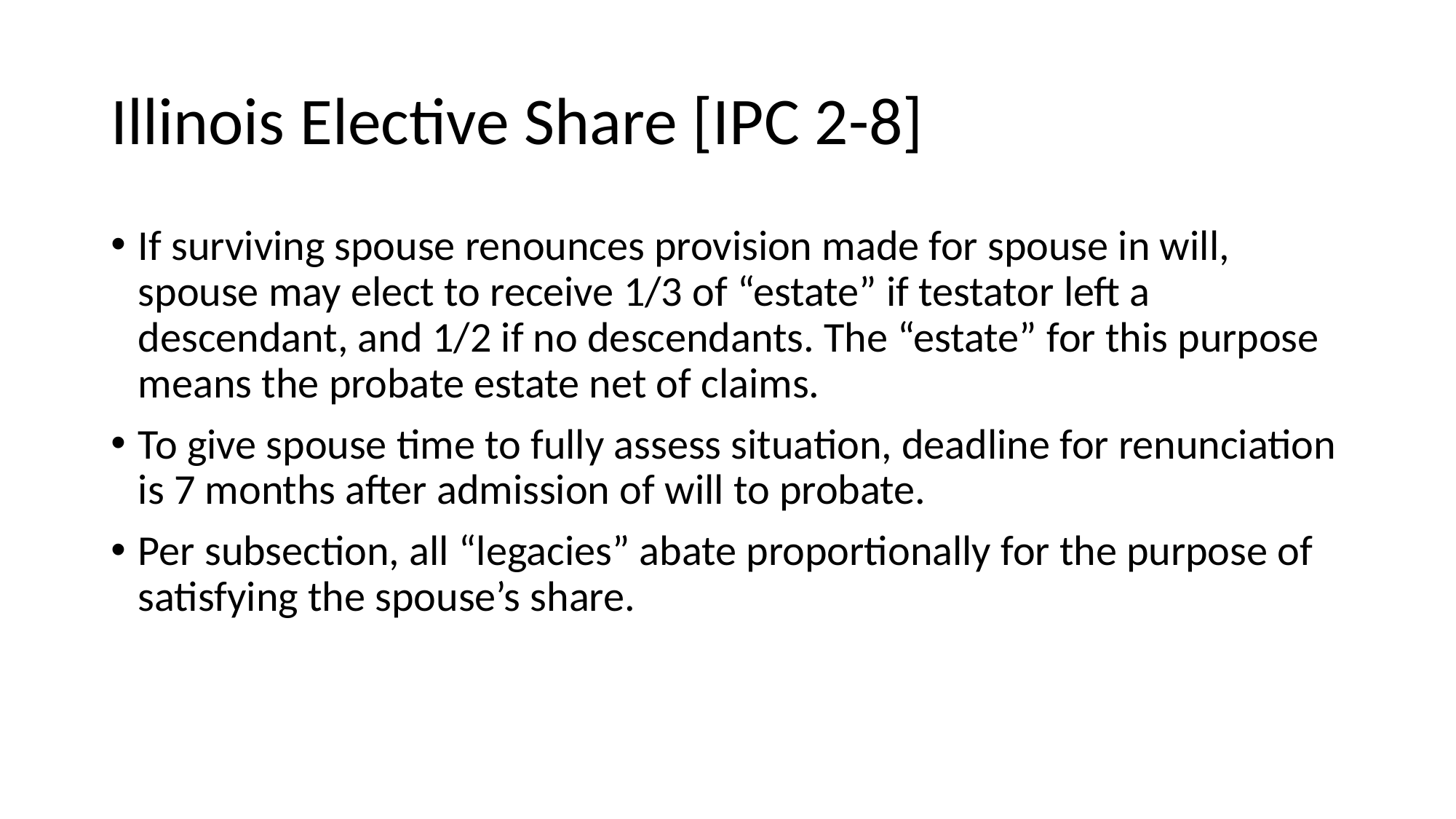

# Illinois Elective Share [IPC 2-8]
If surviving spouse renounces provision made for spouse in will, spouse may elect to receive 1/3 of “estate” if testator left a descendant, and 1/2 if no descendants. The “estate” for this purpose means the probate estate net of claims.
To give spouse time to fully assess situation, deadline for renunciation is 7 months after admission of will to probate.
Per subsection, all “legacies” abate proportionally for the purpose of satisfying the spouse’s share.